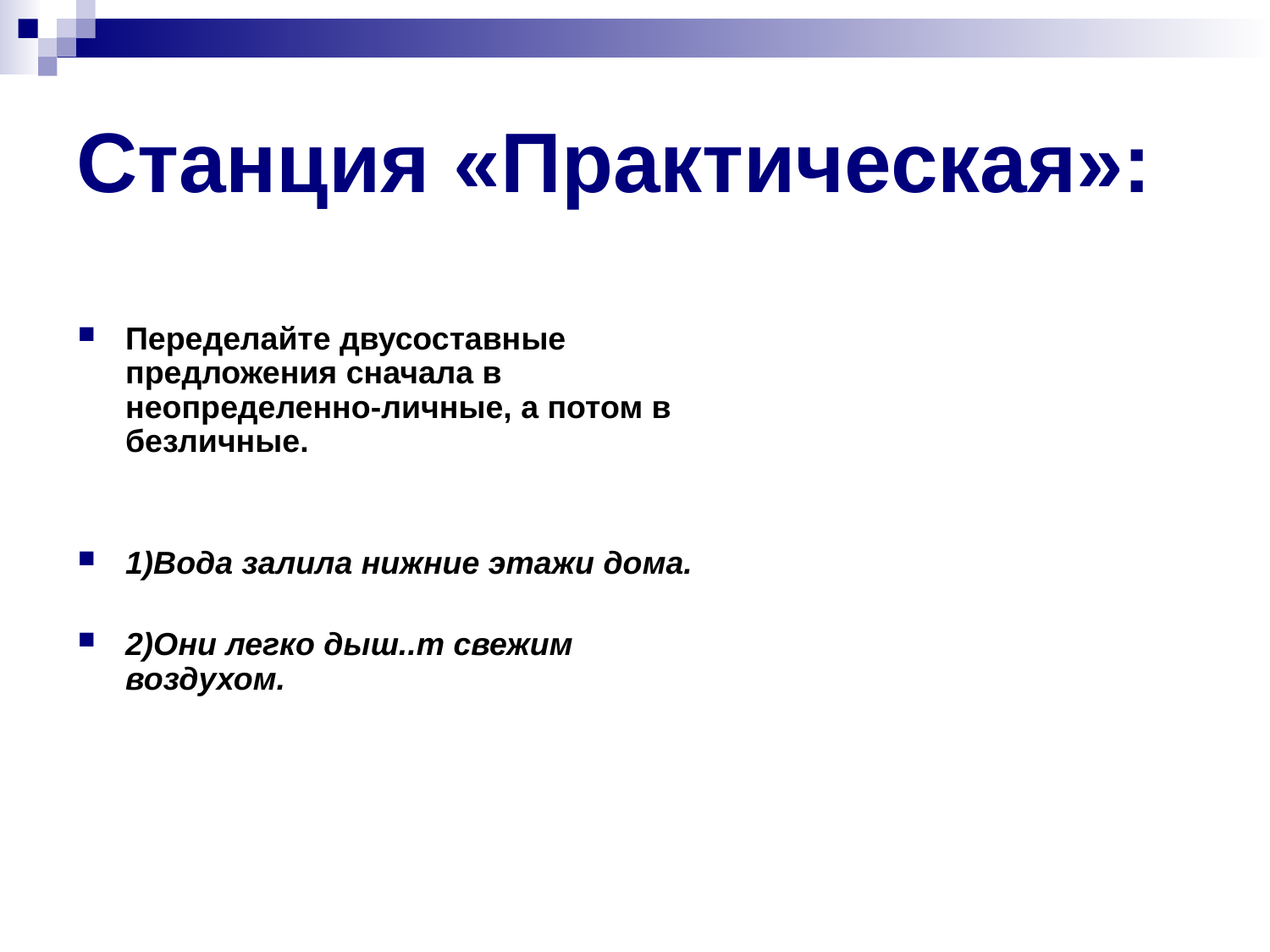

# Станция «Практическая»:
Переделайте двусоставные предложения сначала в неопределенно-личные, а потом в безличные.

1)Вода залила нижние этажи дома.

2)Они легко дыш..т свежим воздухом.